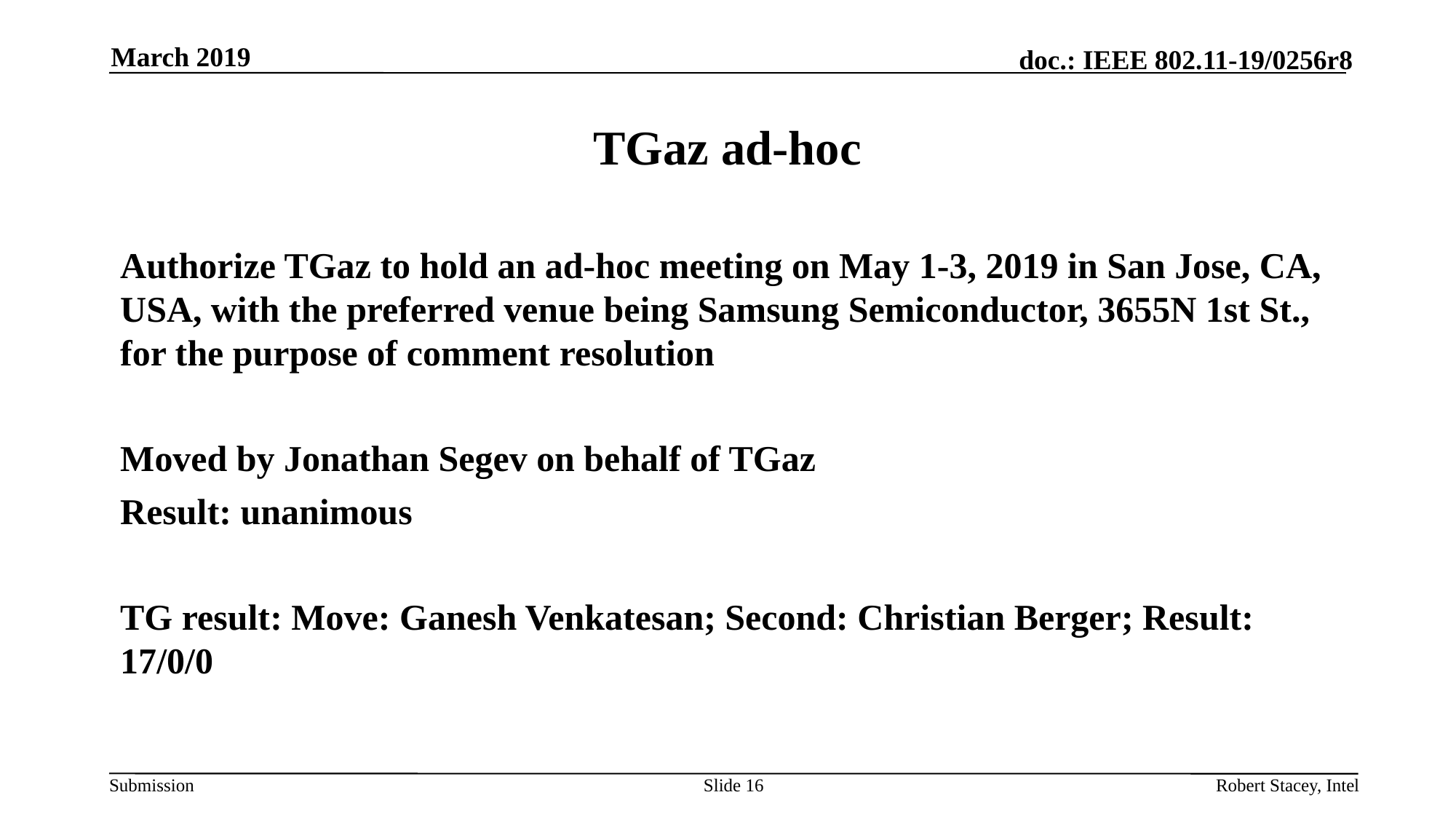

March 2019
# TGaz ad-hoc
Authorize TGaz to hold an ad-hoc meeting on May 1-3, 2019 in San Jose, CA, USA, with the preferred venue being Samsung Semiconductor, 3655N 1st St., for the purpose of comment resolution

Moved by Jonathan Segev on behalf of TGaz
Result: unanimous

TG result: Move: Ganesh Venkatesan; Second: Christian Berger; Result: 17/0/0
Slide 16
Robert Stacey, Intel